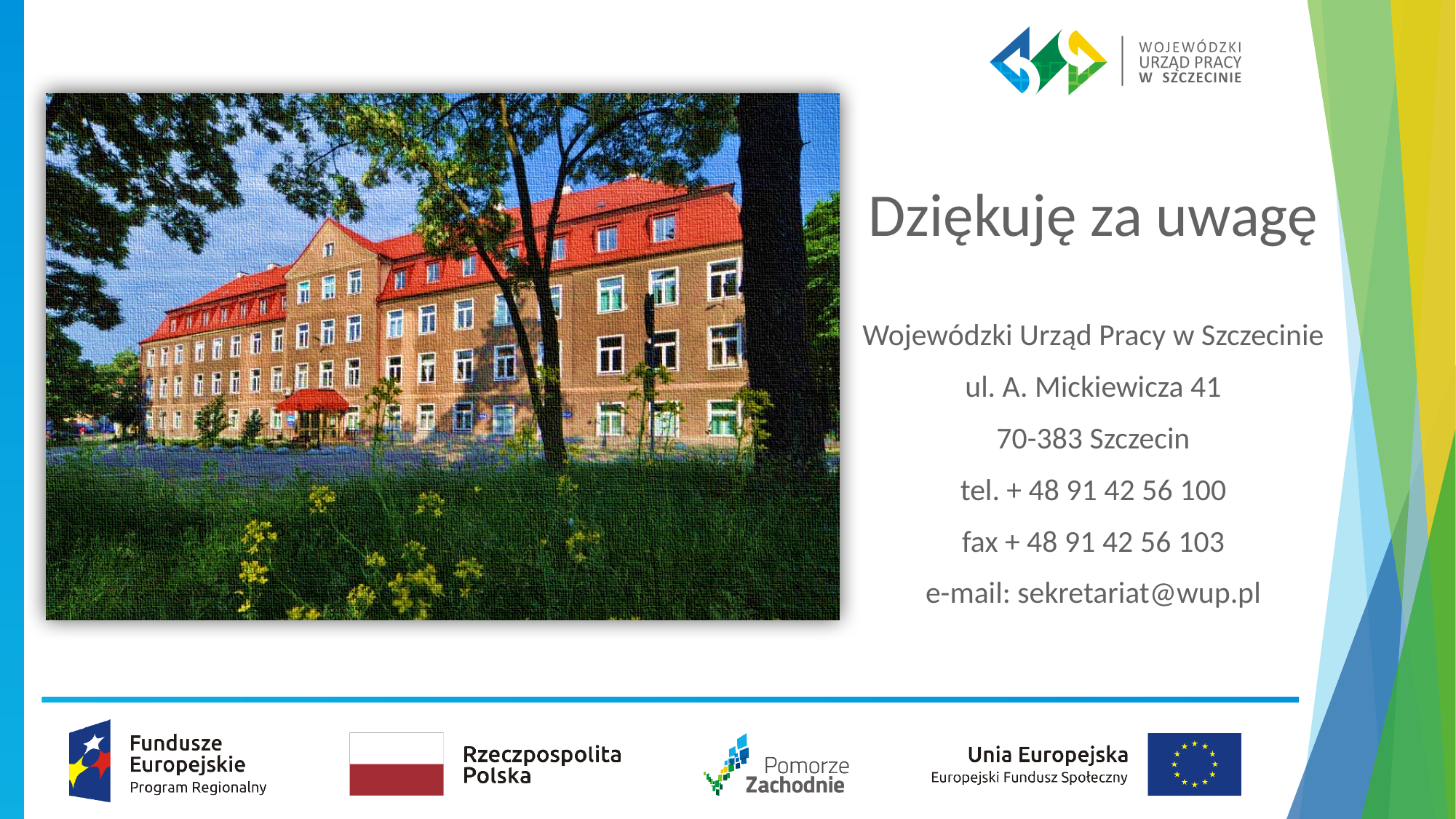

Wojewódzki Urząd Pracy w Szczecinie
ul. A. Mickiewicza 41
70-383 Szczecin
tel. + 48 91 42 56 100
fax + 48 91 42 56 103
e-mail: sekretariat@wup.pl